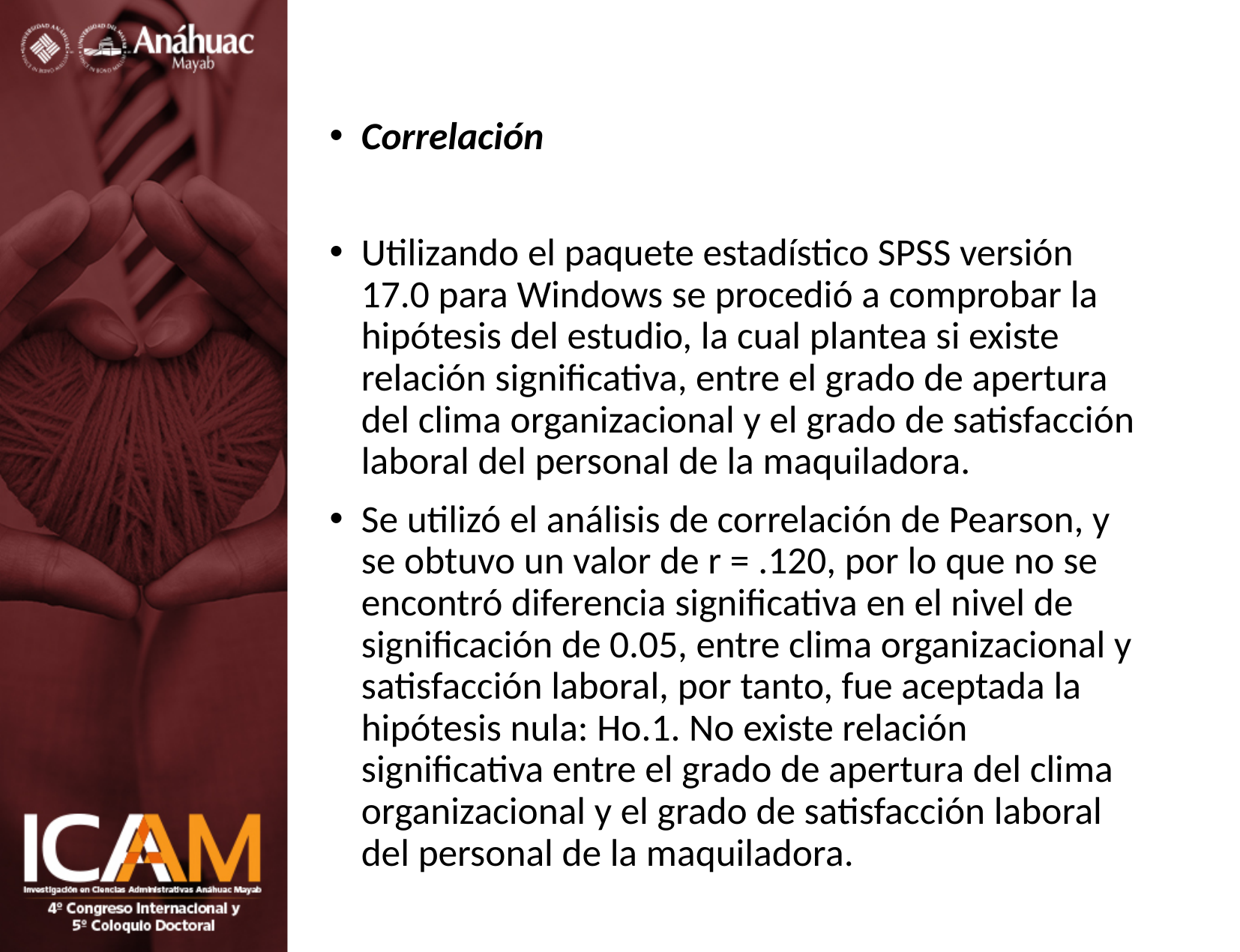

Correlación

Utilizando el paquete estadístico SPSS versión 17.0 para Windows se procedió a comprobar la hipótesis del estudio, la cual plantea si existe relación significativa, entre el grado de apertura del clima organizacional y el grado de satisfacción laboral del personal de la maquiladora.
Se utilizó el análisis de correlación de Pearson, y se obtuvo un valor de r = .120, por lo que no se encontró diferencia significativa en el nivel de significación de 0.05, entre clima organizacional y satisfacción laboral, por tanto, fue aceptada la hipótesis nula: Ho.1. No existe relación significativa entre el grado de apertura del clima organizacional y el grado de satisfacción laboral del personal de la maquiladora.